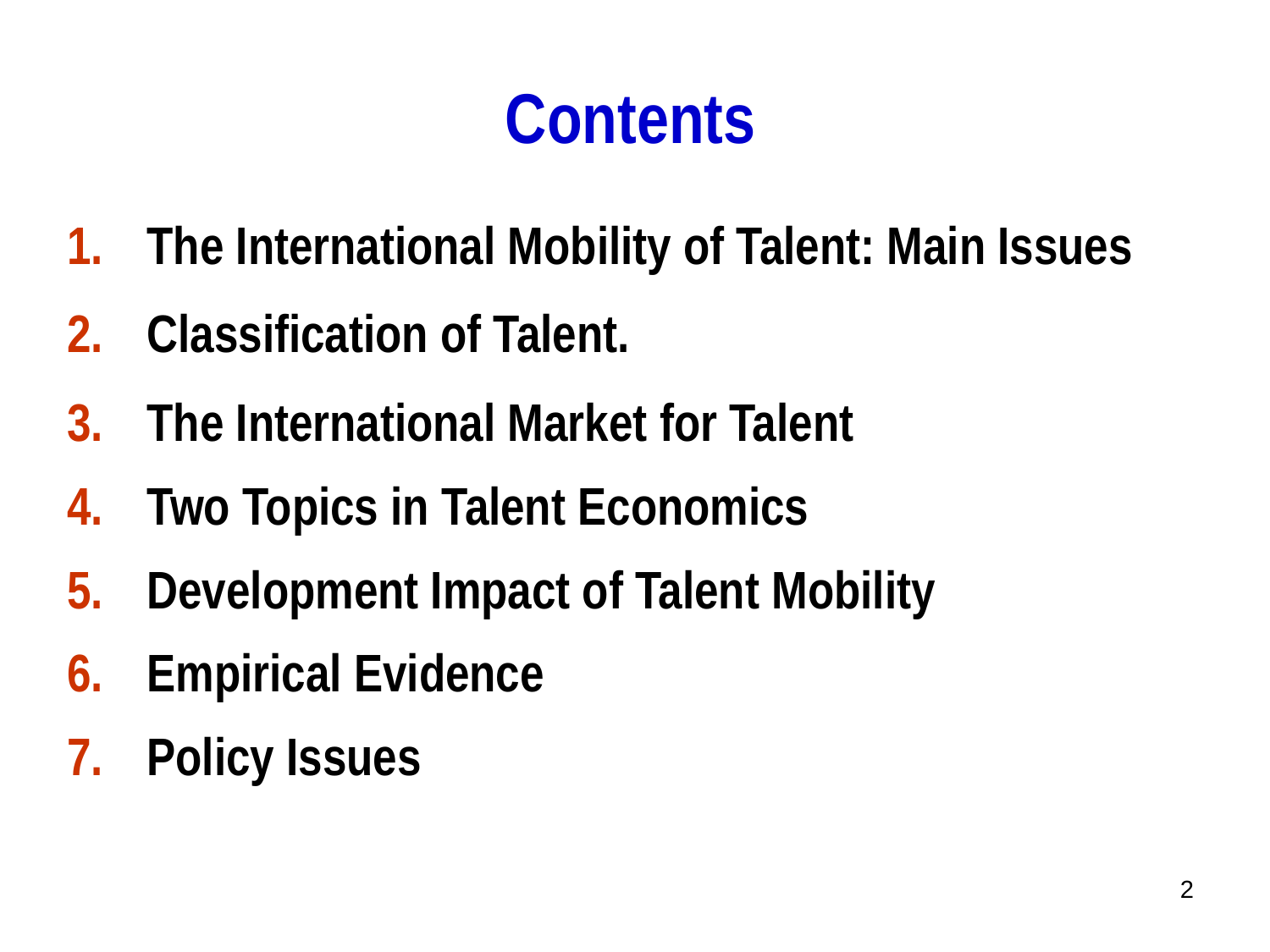

Contents

The International Mobility of Talent: Main Issues
Classification of Talent.
The International Market for Talent
Two Topics in Talent Economics
Development Impact of Talent Mobility
Empirical Evidence
Policy Issues
2